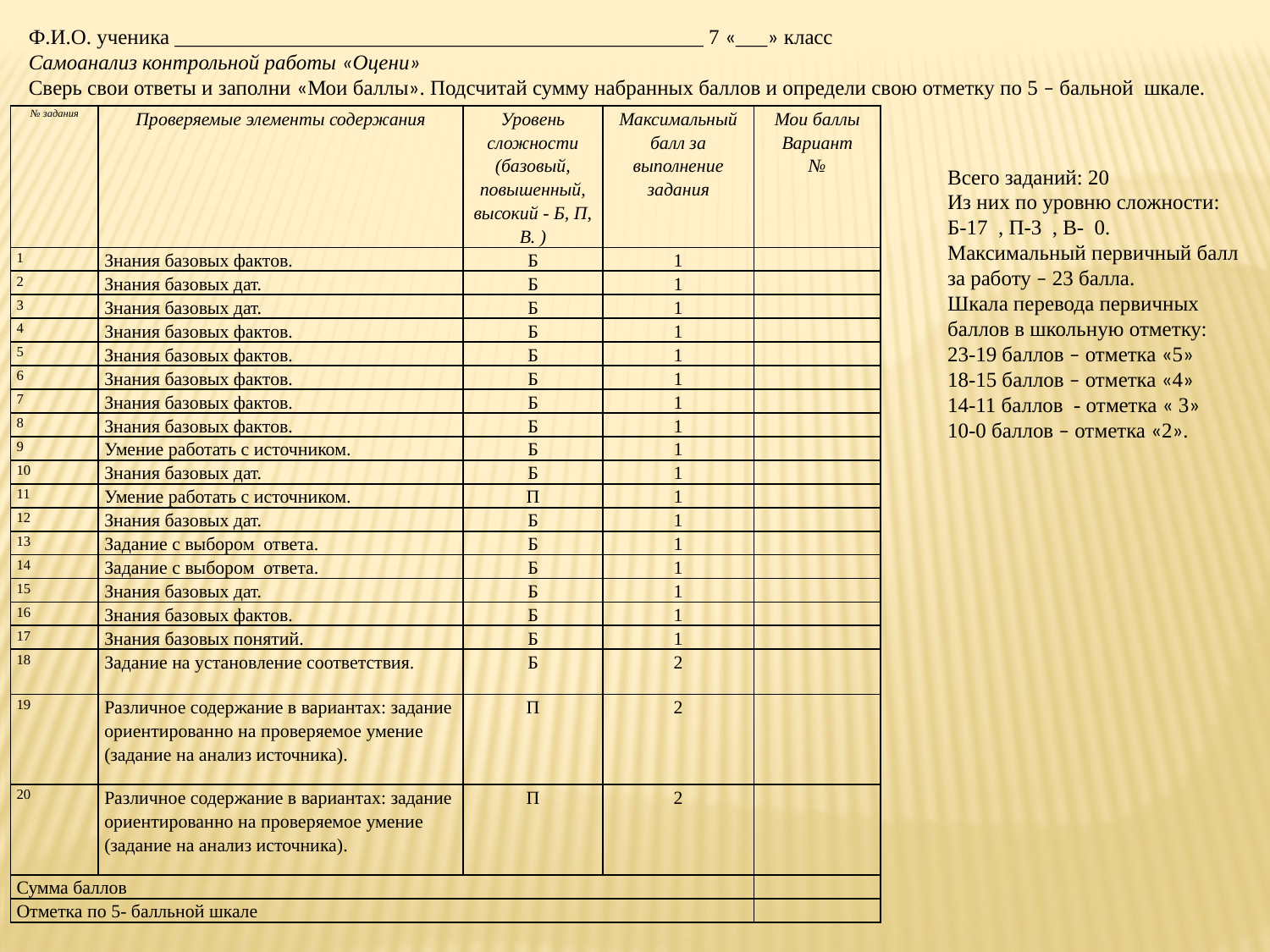

Ф.И.О. ученика __________________________________________________ 7 «___» класс
Самоанализ контрольной работы «Оцени»
Сверь свои ответы и заполни «Мои баллы». Подсчитай сумму набранных баллов и определи свою отметку по 5 – бальной  шкале.
| № задания | Проверяемые элементы содержания | Уровень сложности (базовый, повышенный, высокий - Б, П, В. ) | Максимальный балл за выполнение задания | Мои баллы Вариант № |
| --- | --- | --- | --- | --- |
| 1 | Знания базовых фактов. | Б | 1 |  |
| 2 | Знания базовых дат. | Б | 1 |  |
| 3 | Знания базовых дат. | Б | 1 |  |
| 4 | Знания базовых фактов. | Б | 1 |  |
| 5 | Знания базовых фактов. | Б | 1 |  |
| 6 | Знания базовых фактов. | Б | 1 |  |
| 7 | Знания базовых фактов. | Б | 1 |  |
| 8 | Знания базовых фактов. | Б | 1 |  |
| 9 | Умение работать с источником. | Б | 1 |  |
| 10 | Знания базовых дат. | Б | 1 |  |
| 11 | Умение работать с источником. | П | 1 |  |
| 12 | Знания базовых дат. | Б | 1 |  |
| 13 | Задание с выбором ответа. | Б | 1 |  |
| 14 | Задание с выбором ответа. | Б | 1 |  |
| 15 | Знания базовых дат. | Б | 1 |  |
| 16 | Знания базовых фактов. | Б | 1 |  |
| 17 | Знания базовых понятий. | Б | 1 |  |
| 18 | Задание на установление соответствия. | Б | 2 |  |
| 19 | Различное содержание в вариантах: задание ориентированно на проверяемое умение (задание на анализ источника). | П | 2 |  |
| 20 | Различное содержание в вариантах: задание ориентированно на проверяемое умение (задание на анализ источника). | П | 2 |  |
| Сумма баллов |  |  |  |  |
| Отметка по 5- балльной шкале |  |  |  |  |
Всего заданий: 20
Из них по уровню сложности: Б-17  , П-3  , В-  0.
Максимальный первичный балл за работу – 23 балла.
Шкала перевода первичных баллов в школьную отметку:
23-19 баллов – отметка «5»
18-15 баллов – отметка «4»
14-11 баллов  - отметка « 3»
10-0 баллов – отметка «2».